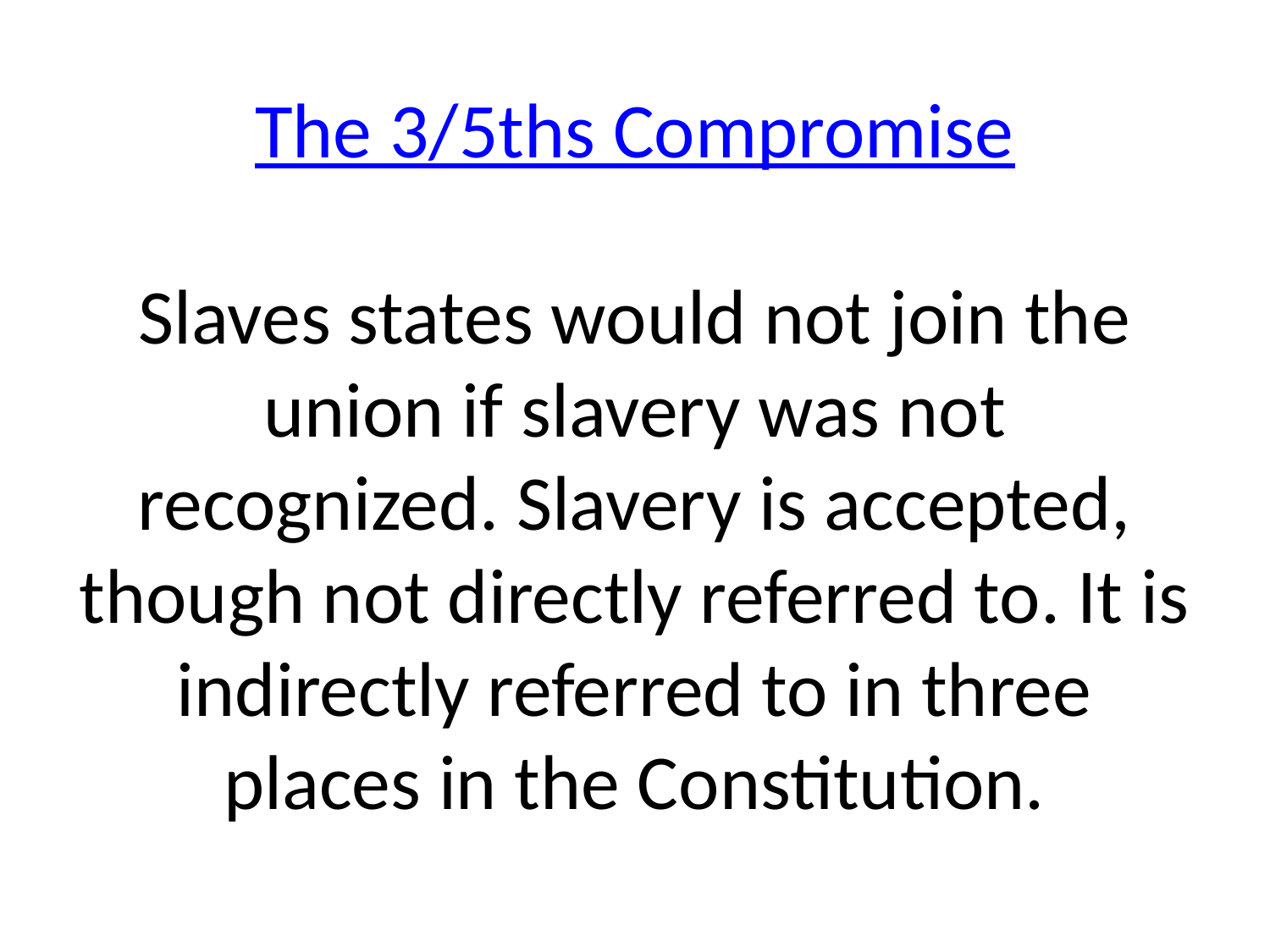

# The 3/5ths Compromise Slaves states would not join the union if slavery was not recognized. Slavery is accepted, though not directly referred to. It is indirectly referred to in three places in the Constitution.